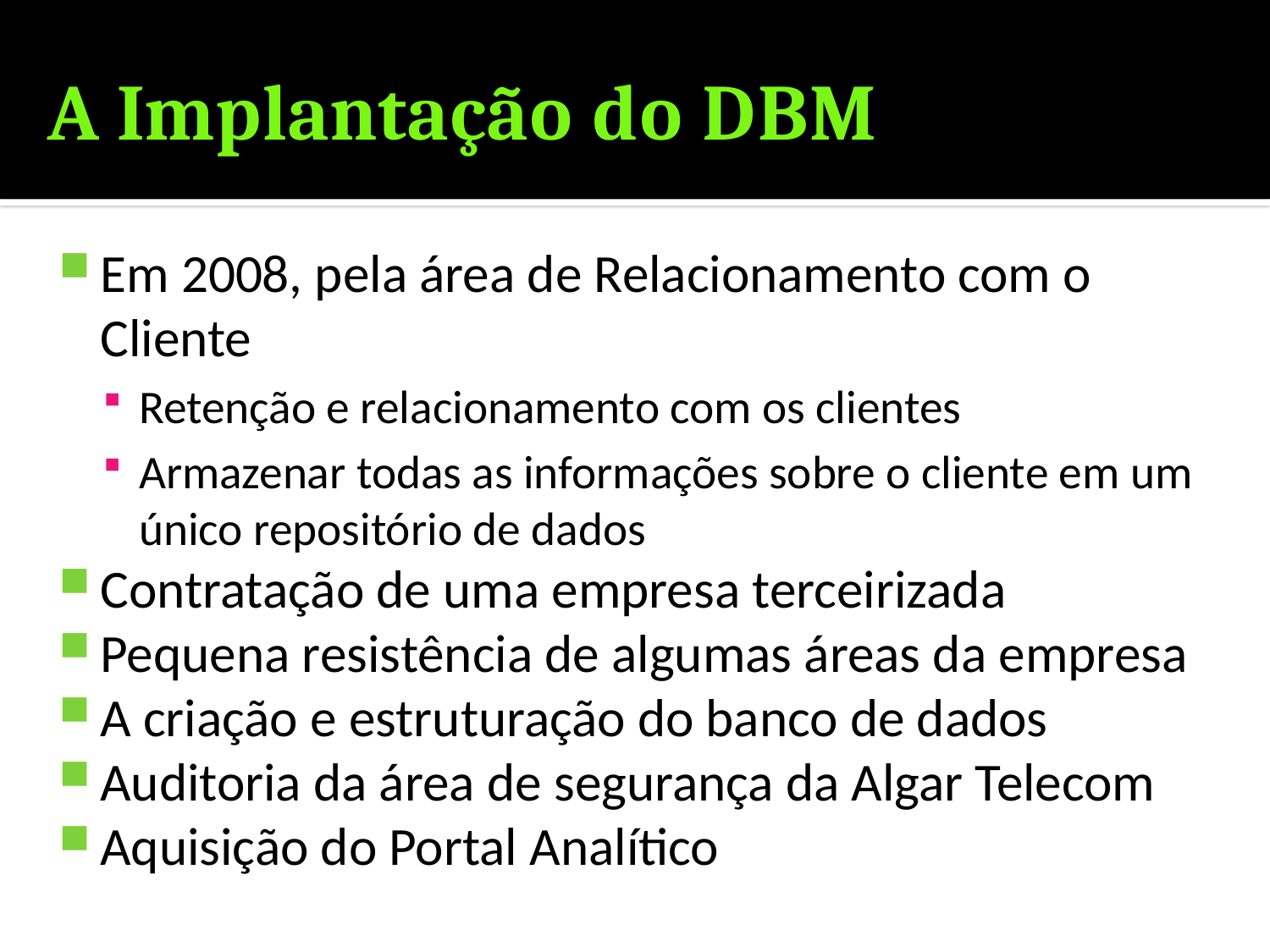

# A Implantação do DBM
Em 2008, pela área de Relacionamento com o Cliente
Retenção e relacionamento com os clientes
Armazenar todas as informações sobre o cliente em um único repositório de dados
Contratação de uma empresa terceirizada
Pequena resistência de algumas áreas da empresa
A criação e estruturação do banco de dados
Auditoria da área de segurança da Algar Telecom
Aquisição do Portal Analítico